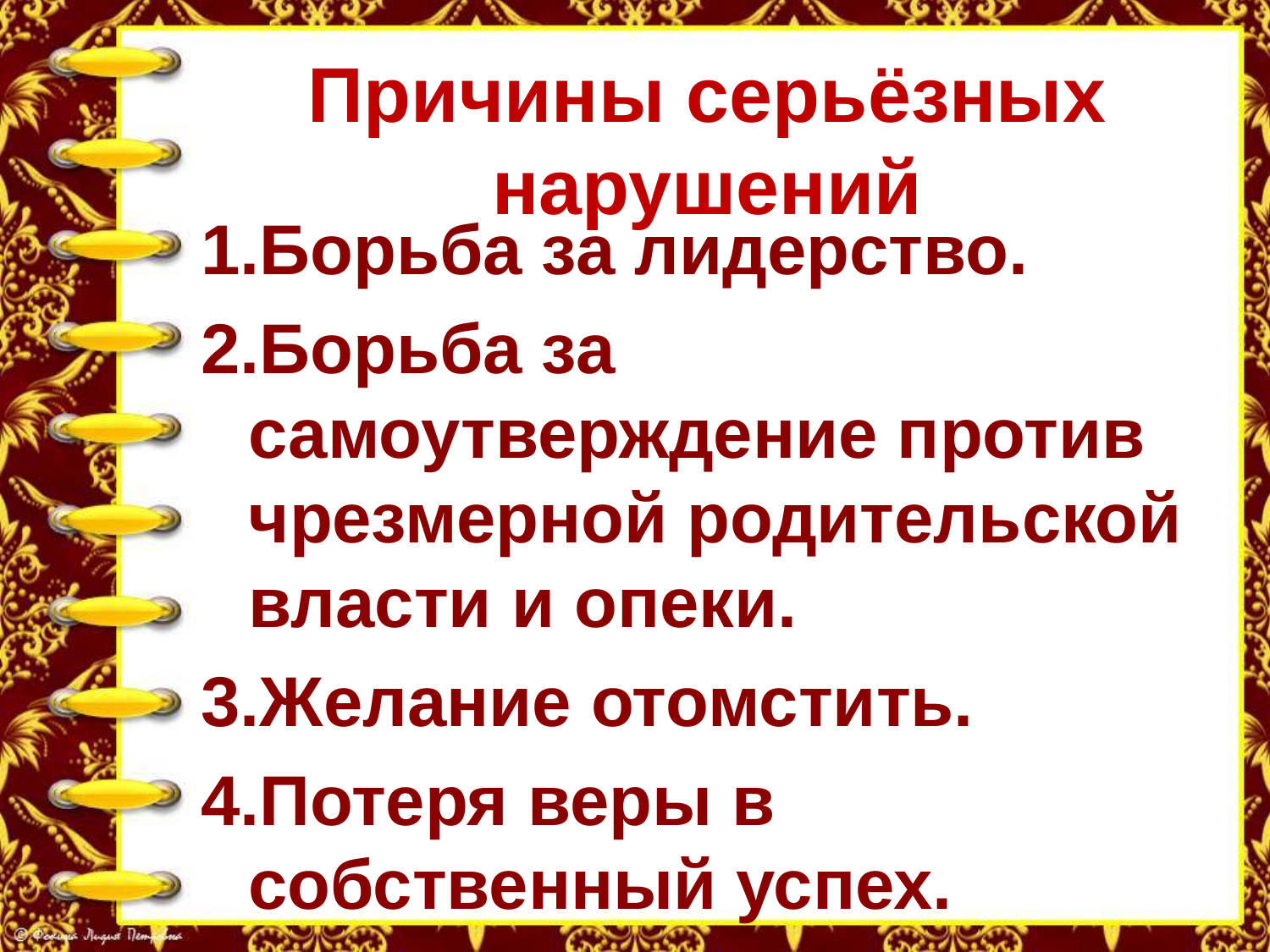

# Причины серьёзных нарушений
Борьба за лидерство.
Борьба за самоутверждение против чрезмерной родительской власти и опеки.
Желание отомстить.
Потеря веры в собственный успех.